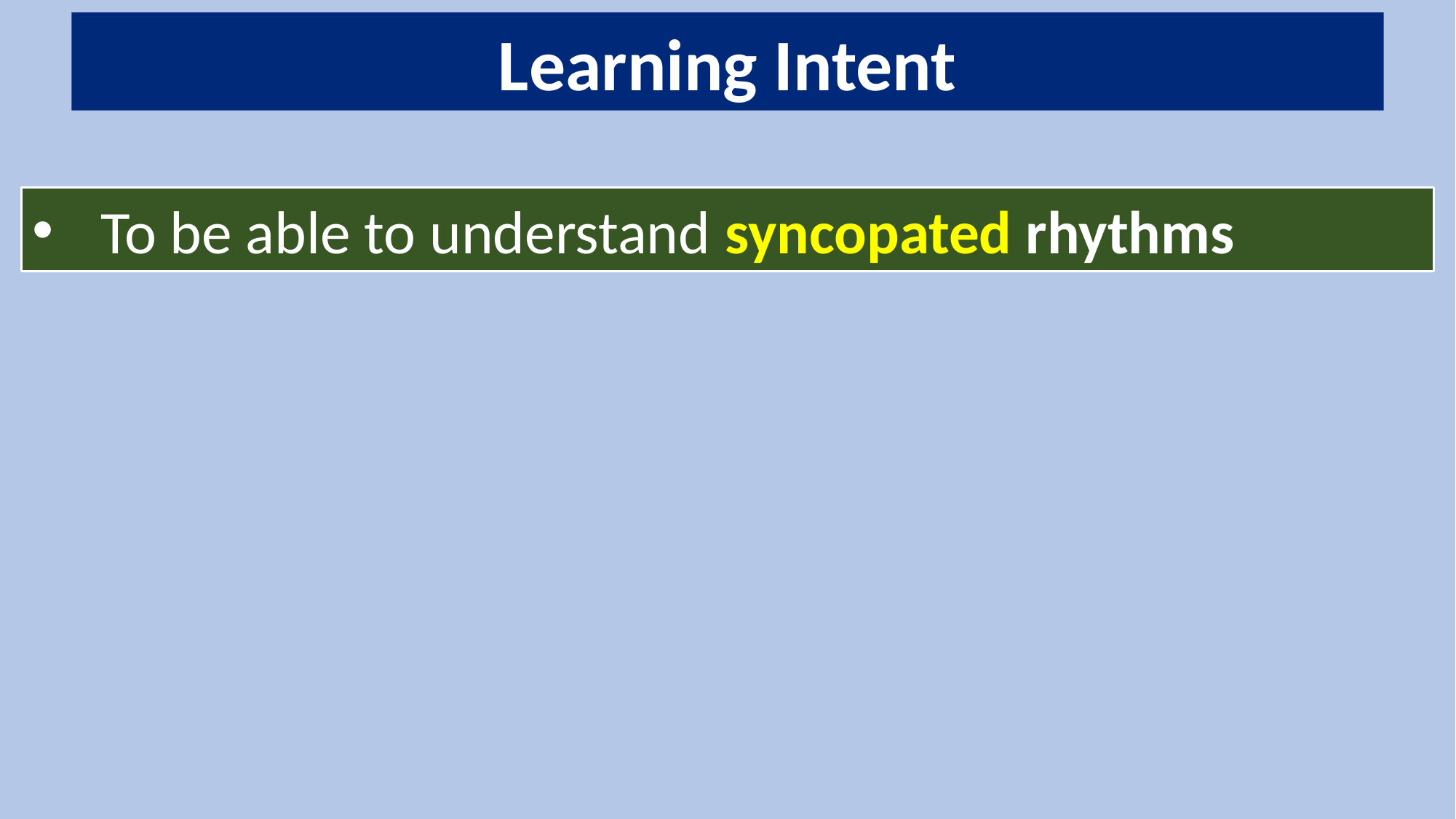

Learning Intent
To be able to understand syncopated rhythms